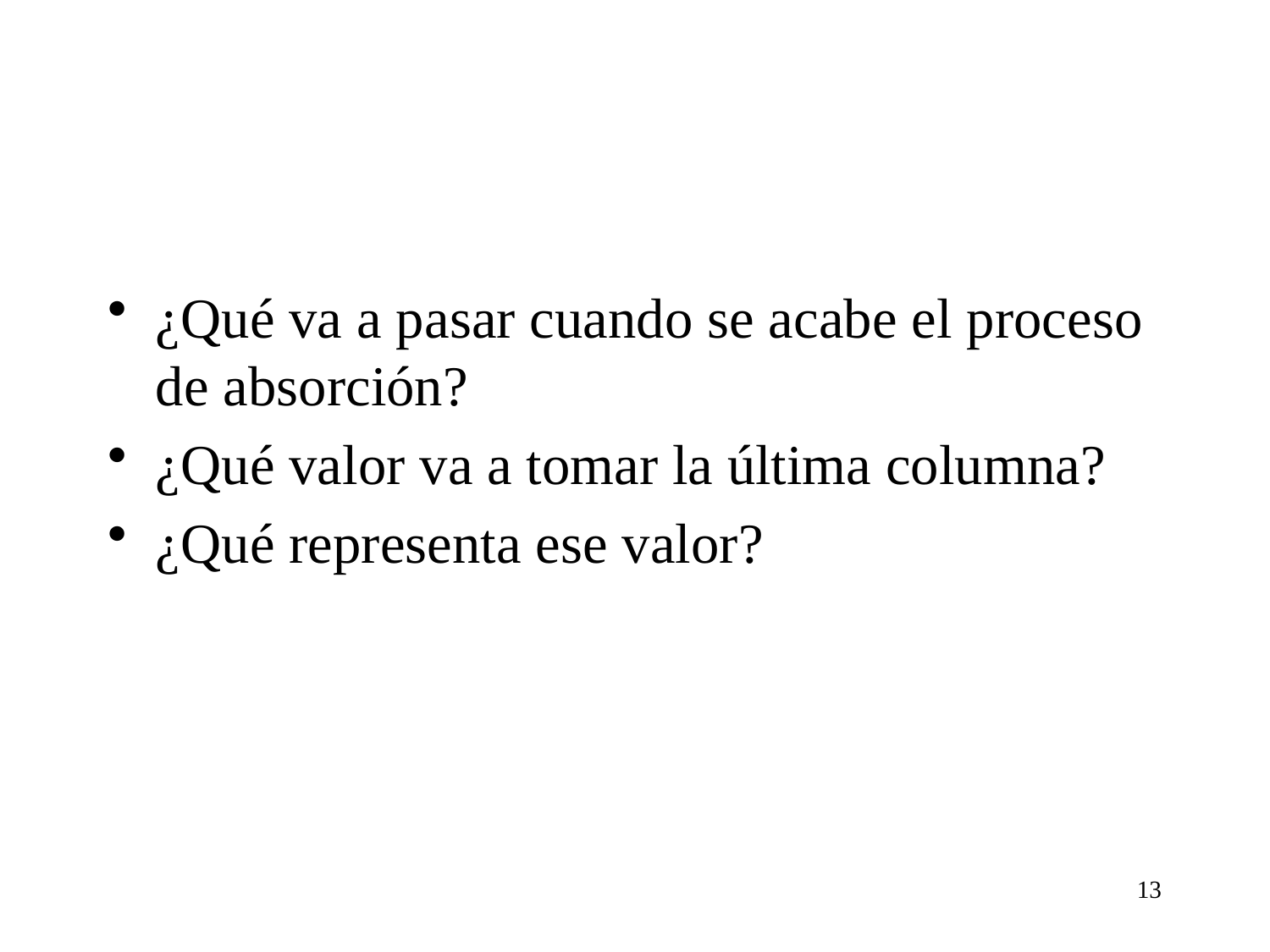

#
¿Qué va a pasar cuando se acabe el proceso de absorción?
¿Qué valor va a tomar la última columna?
¿Qué representa ese valor?
13